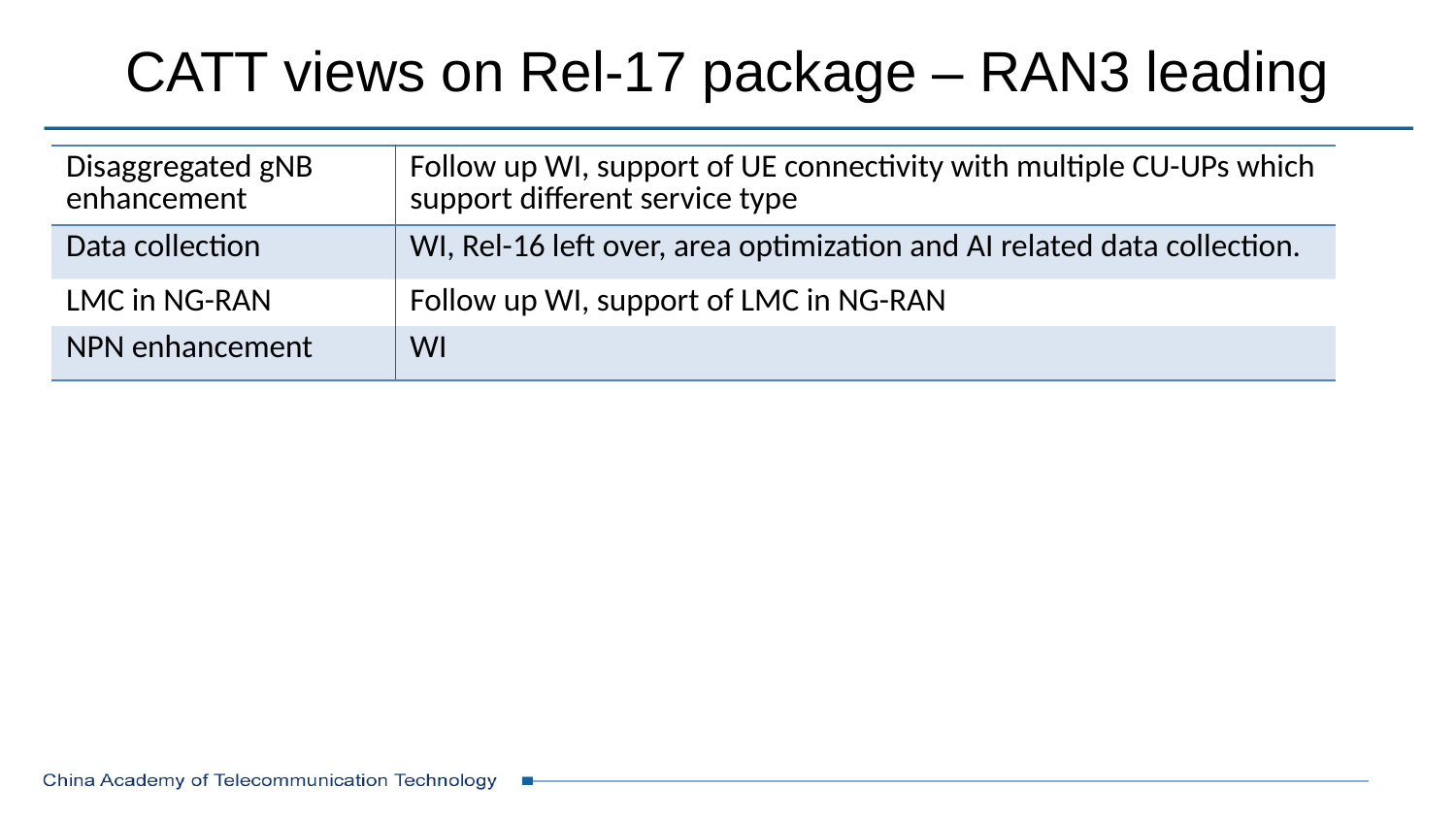

# CATT views on Rel-17 package – RAN3 leading
| Disaggregated gNB enhancement | Follow up WI, support of UE connectivity with multiple CU-UPs which support different service type |
| --- | --- |
| Data collection | WI, Rel-16 left over, area optimization and AI related data collection. |
| LMC in NG-RAN | Follow up WI, support of LMC in NG-RAN |
| NPN enhancement | WI |